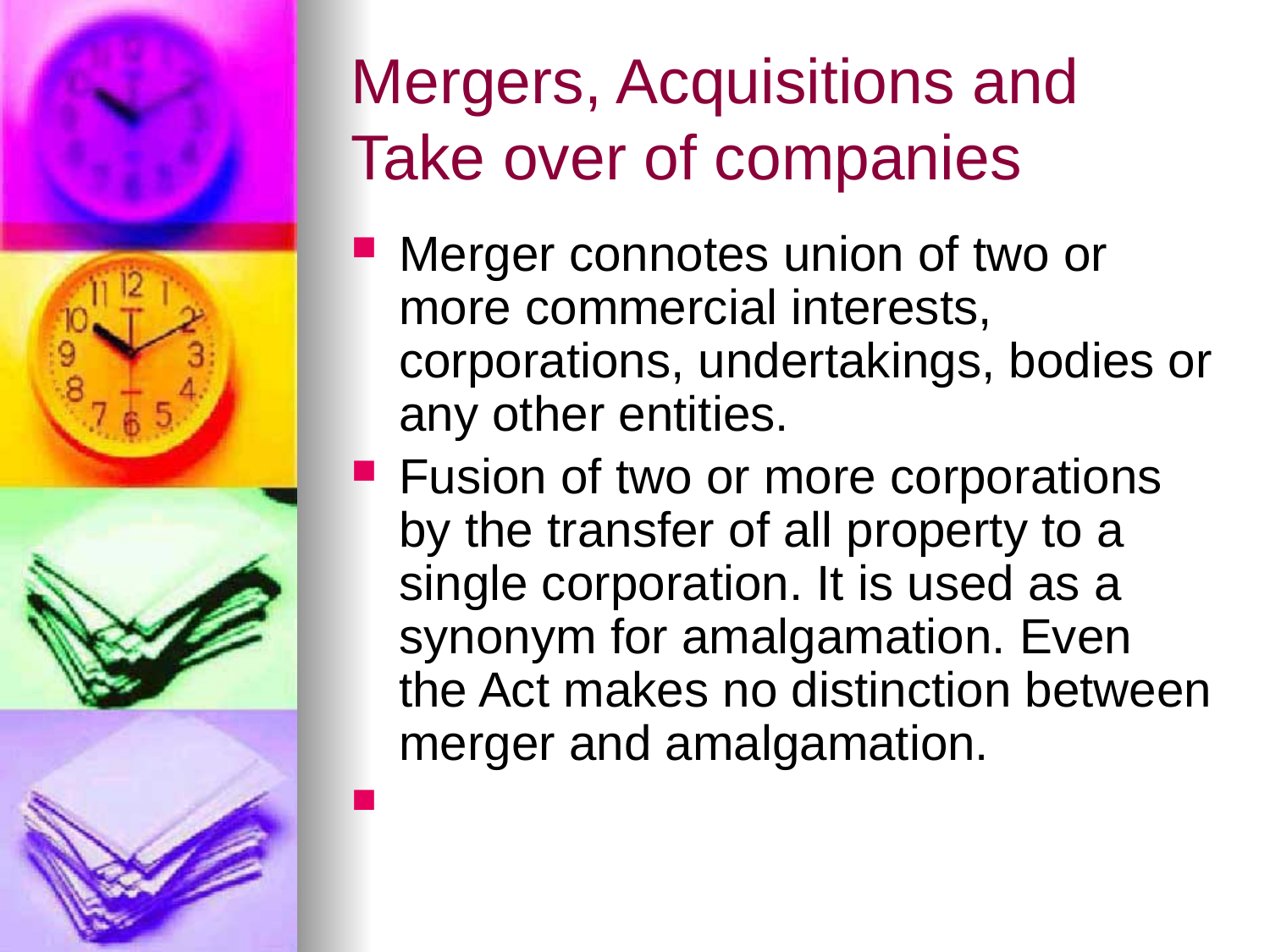

# Mergers, Acquisitions and Take over of companies
Merger connotes union of two or more commercial interests, corporations, undertakings, bodies or any other entities.
Fusion of two or more corporations by the transfer of all property to a single corporation. It is used as a synonym for amalgamation. Even the Act makes no distinction between merger and amalgamation.